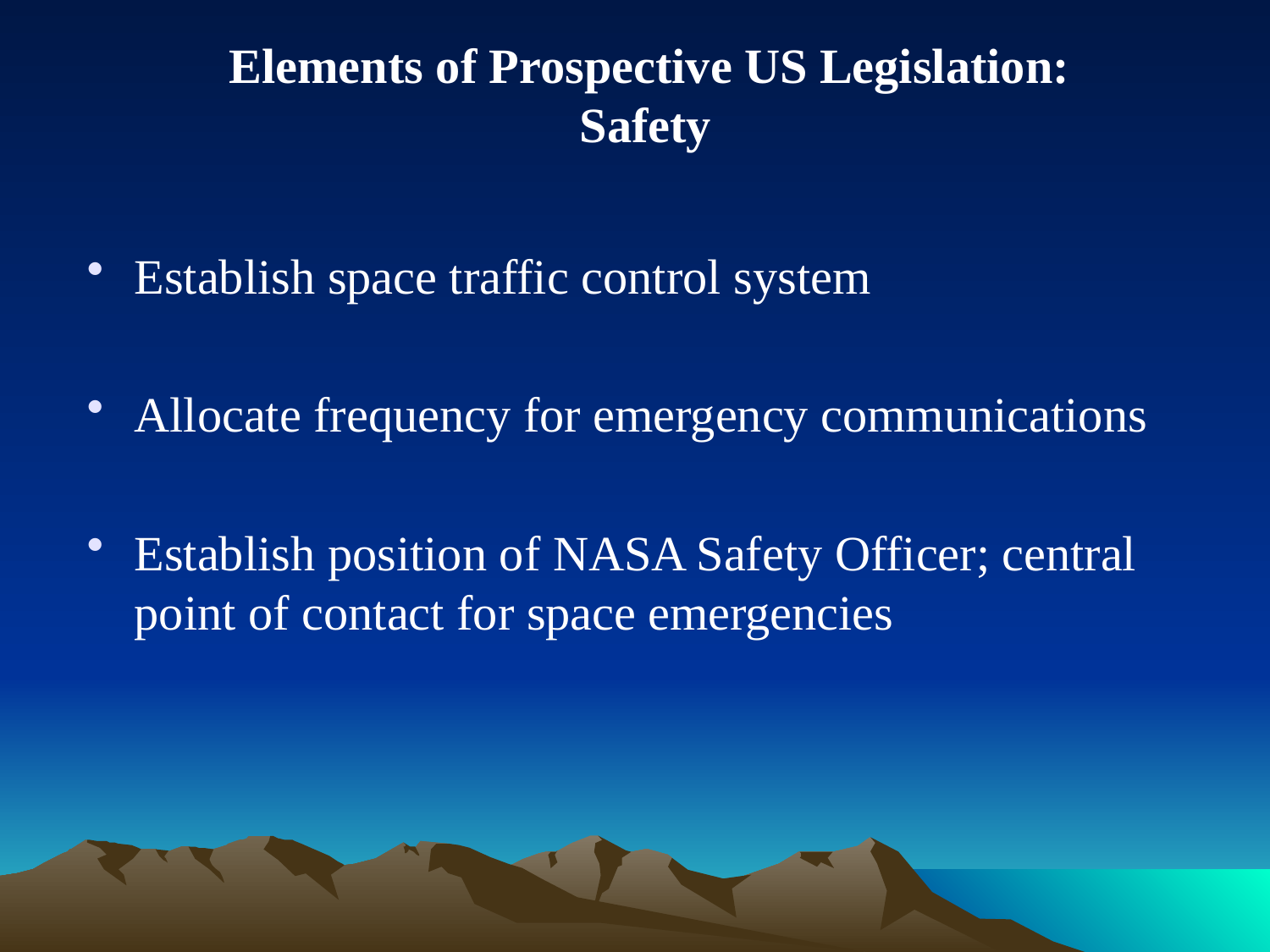

# Elements of Prospective US Legislation: Safety

Establish space traffic control system

Allocate frequency for emergency communications

Establish position of NASA Safety Officer; central point of contact for space emergencies